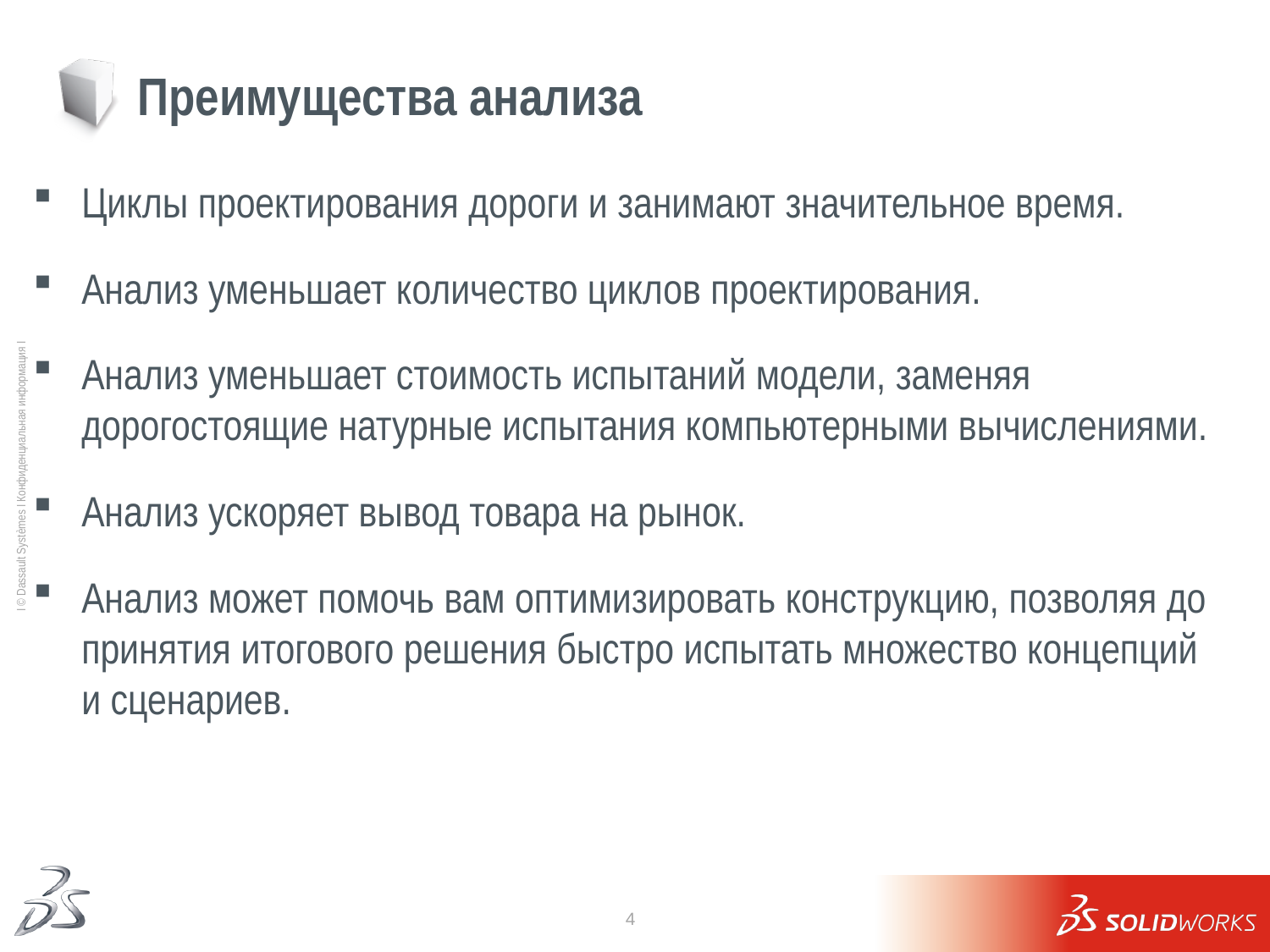

# Преимущества анализа
Циклы проектирования дороги и занимают значительное время.
Анализ уменьшает количество циклов проектирования.
Анализ уменьшает стоимость испытаний модели, заменяя дорогостоящие натурные испытания компьютерными вычислениями.
Анализ ускоряет вывод товара на рынок.
Анализ может помочь вам оптимизировать конструкцию, позволяя до принятия итогового решения быстро испытать множество концепций и сценариев.